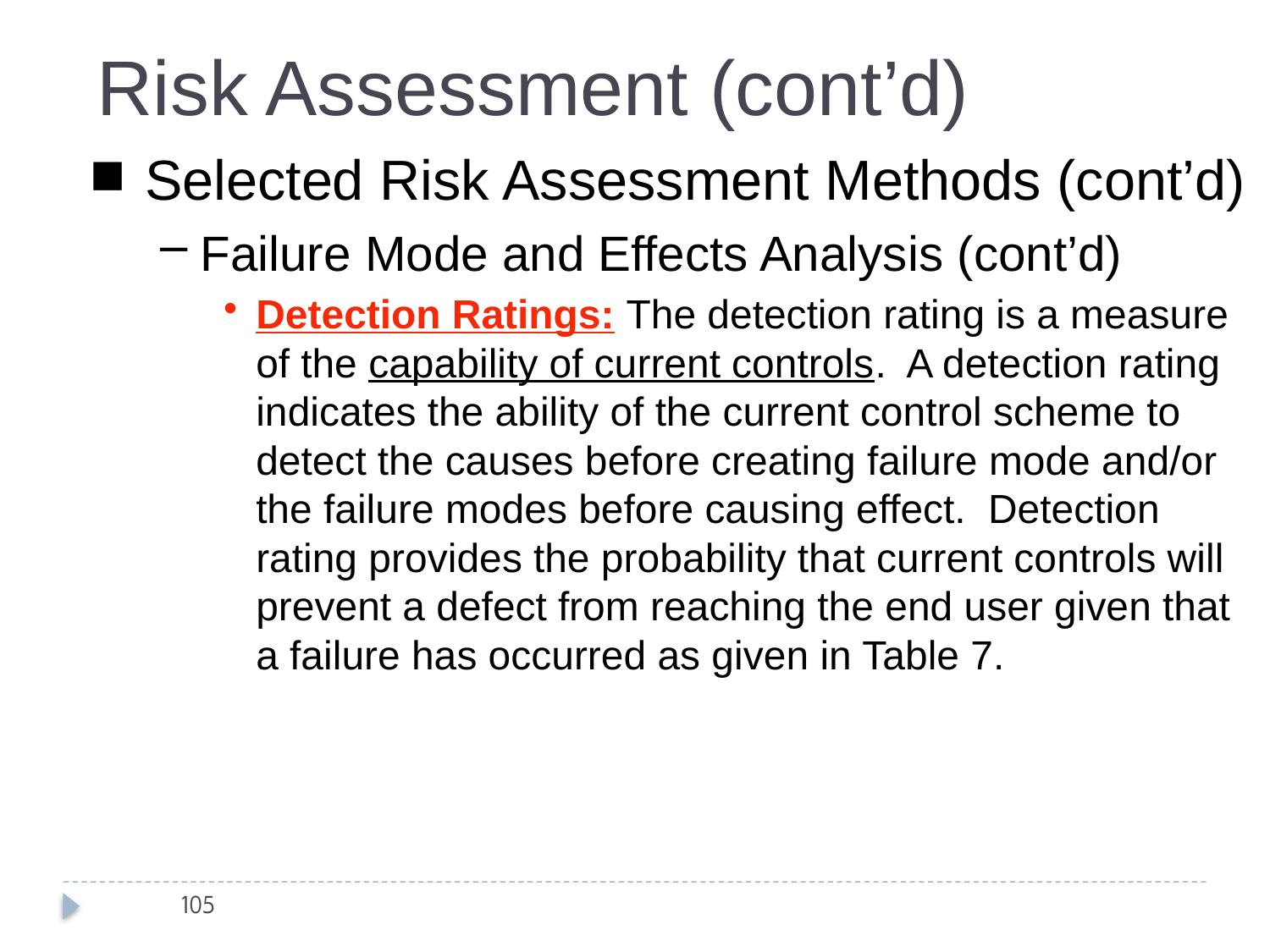

Risk Assessment (cont’d)
Selected Risk Assessment Methods (cont’d)
Failure Mode and Effects Analysis (cont’d)
Detection Ratings: The detection rating is a measure of the capability of current controls.  A detection rating indicates the ability of the current control scheme to detect the causes before creating failure mode and/or the failure modes before causing effect.  Detection rating provides the probability that current controls will prevent a defect from reaching the end user given that a failure has occurred as given in Table 7.
105